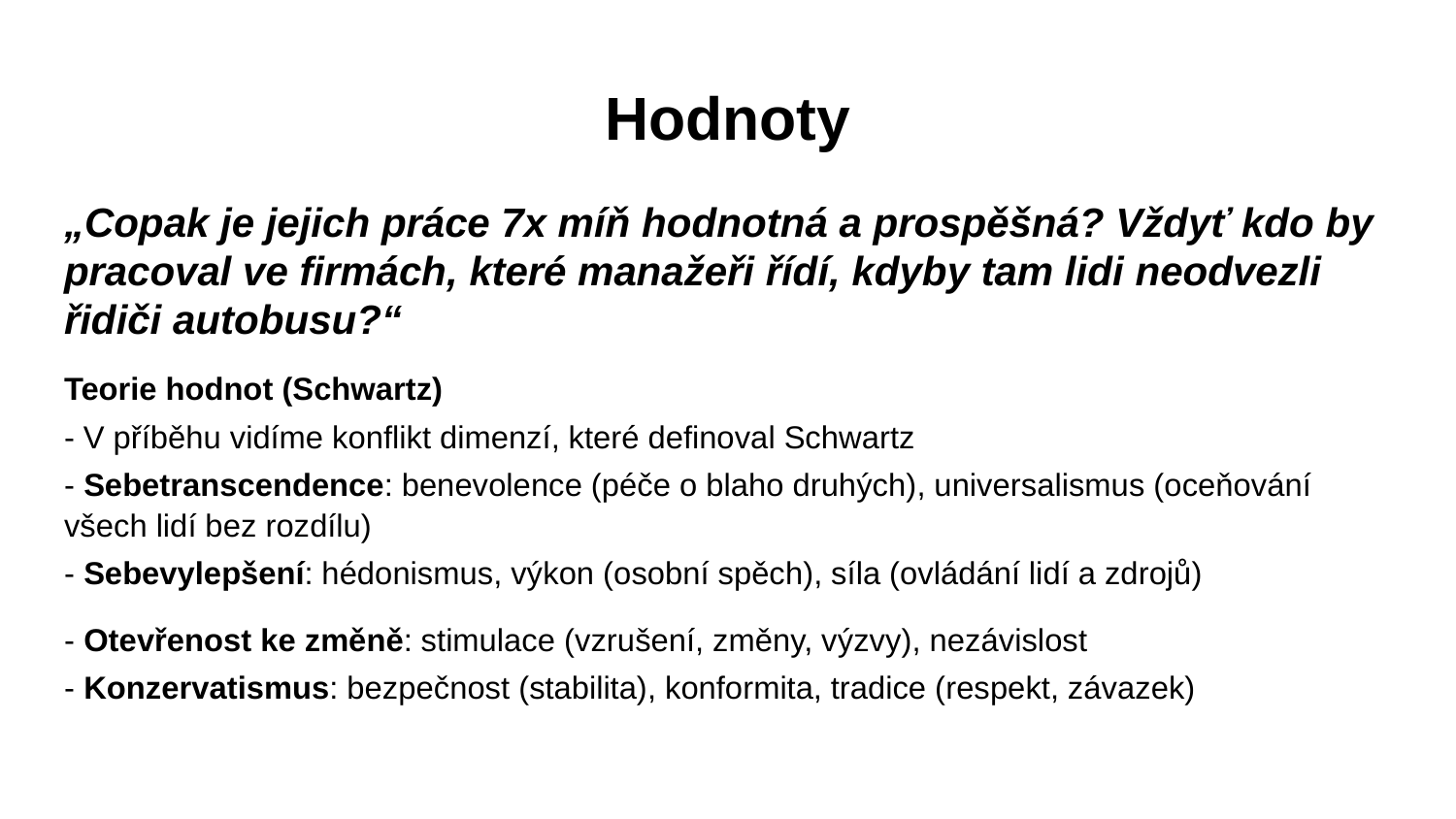

# Hodnoty
„Copak je jejich práce 7x míň hodnotná a prospěšná? Vždyť kdo by pracoval ve firmách, které manažeři řídí, kdyby tam lidi neodvezli řidiči autobusu?​​“

Teorie hodnot (Schwartz)
- V příběhu vidíme konflikt dimenzí, které definoval Schwartz
- Sebetranscendence: benevolence (péče o blaho druhých), universalismus (oceňování všech lidí bez rozdílu)​
- Sebevylepšení: hédonismus, výkon (osobní spěch), síla (ovládání lidí a zdrojů)

- Otevřenost ke změně: stimulace (vzrušení, změny, výzvy), nezávislost
- Konzervatismus: bezpečnost (stabilita), konformita, tradice (respekt, závazek)